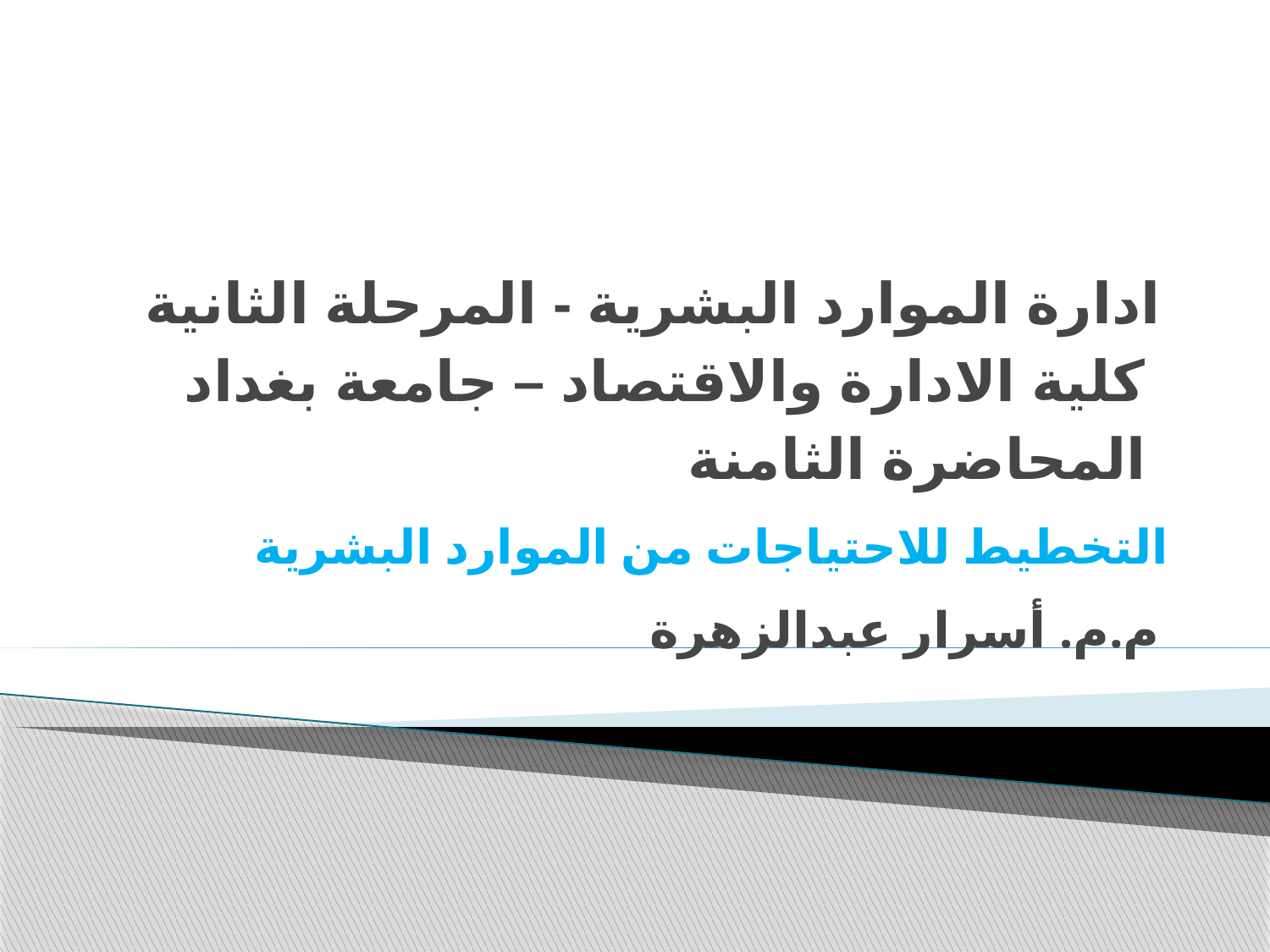

# ادارة الموارد البشرية - المرحلة الثانية كلية الادارة والاقتصاد – جامعة بغداد المحاضرة الثامنة
التخطيط للاحتياجات من الموارد البشرية
م.م. أسرار عبدالزهرة